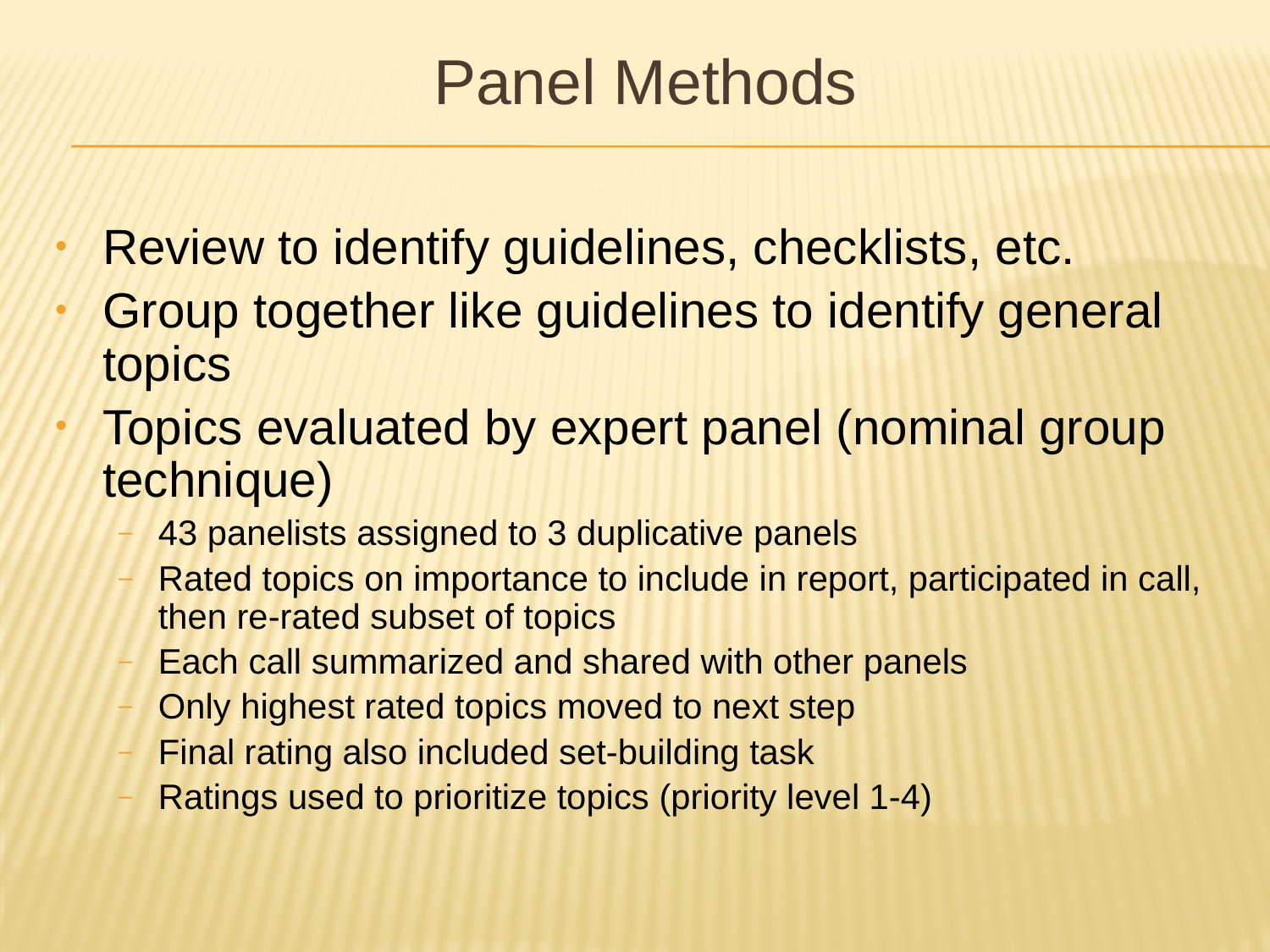

Panel Methods
Review to identify guidelines, checklists, etc.
Group together like guidelines to identify general topics
Topics evaluated by expert panel (nominal group technique)
43 panelists assigned to 3 duplicative panels
Rated topics on importance to include in report, participated in call, then re-rated subset of topics
Each call summarized and shared with other panels
Only highest rated topics moved to next step
Final rating also included set-building task
Ratings used to prioritize topics (priority level 1-4)